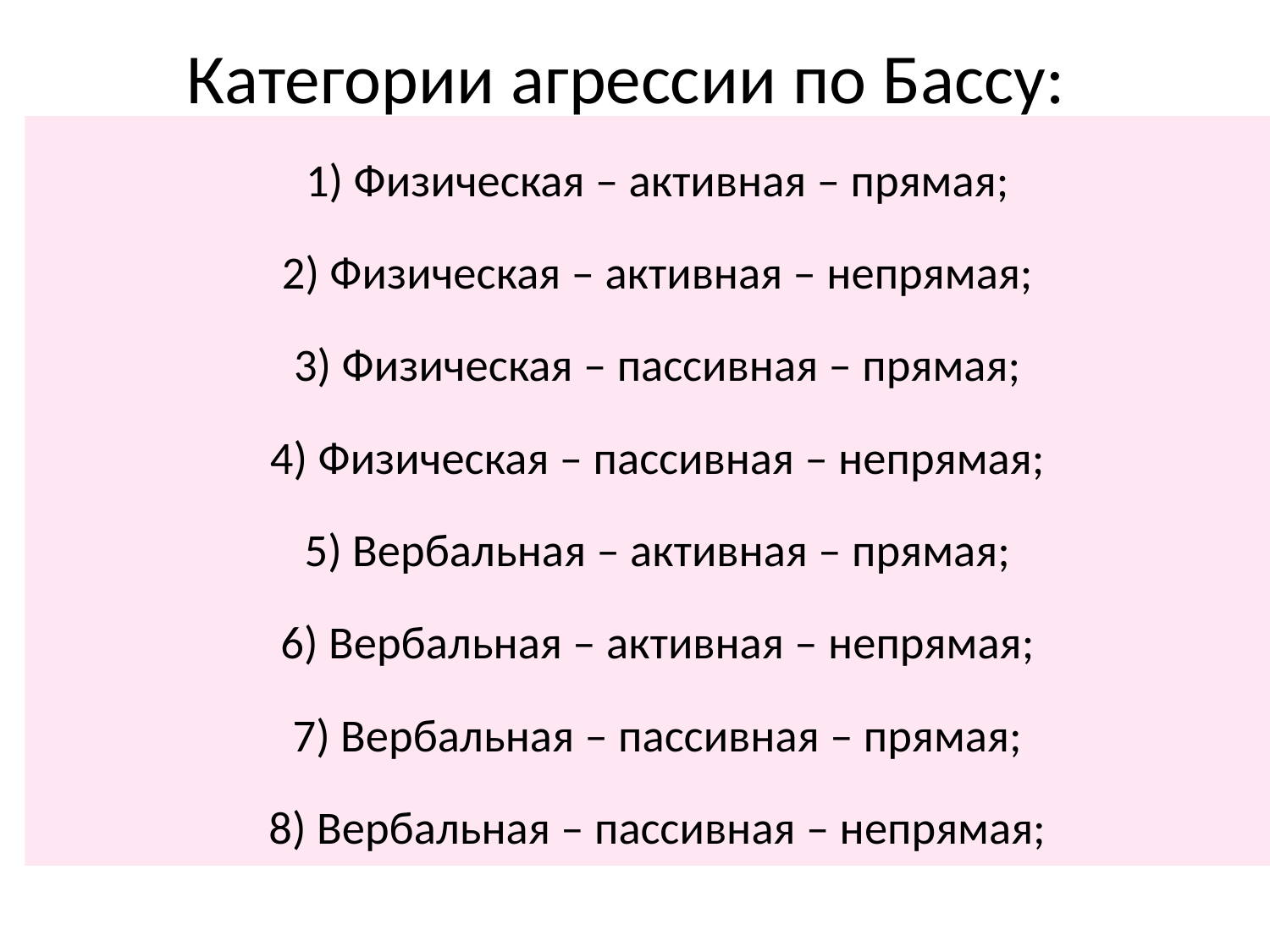

# Категории агрессии по Бассу:
  1) Физическая – активная – прямая;
  2) Физическая – активная – непрямая;
  3) Физическая – пассивная – прямая;
  4) Физическая – пассивная – непрямая;
  5) Вербальная – активная – прямая;
  6) Вербальная – активная – непрямая;
  7) Вербальная – пассивная – прямая;
  8) Вербальная – пассивная – непрямая;